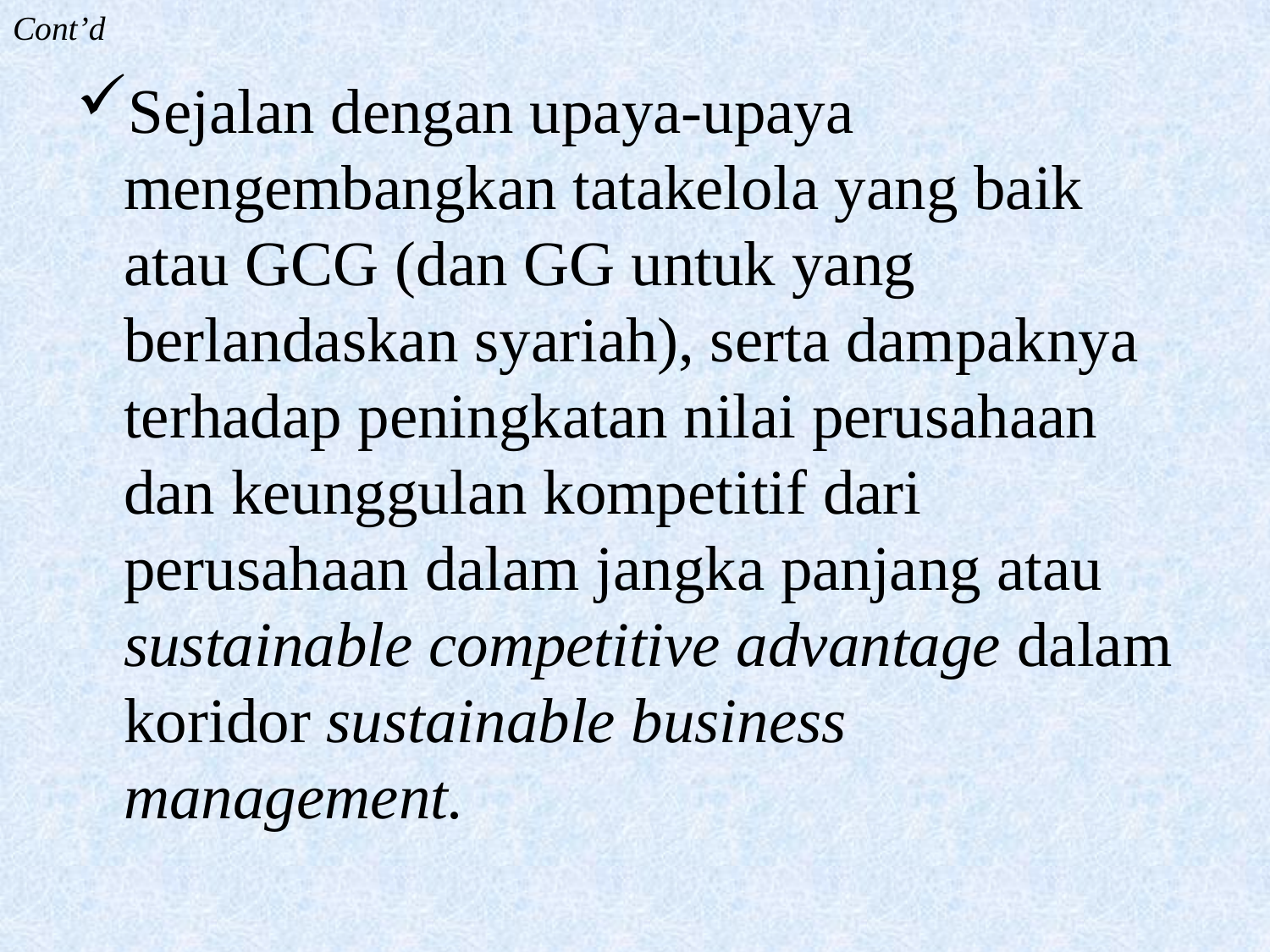

# Cont’d
Sejalan dengan upaya-upaya mengembangkan tatakelola yang baik atau GCG (dan GG untuk yang berlandaskan syariah), serta dampaknya terhadap peningkatan nilai perusahaan dan keunggulan kompetitif dari perusahaan dalam jangka panjang atau sustainable competitive advantage dalam koridor sustainable business management.